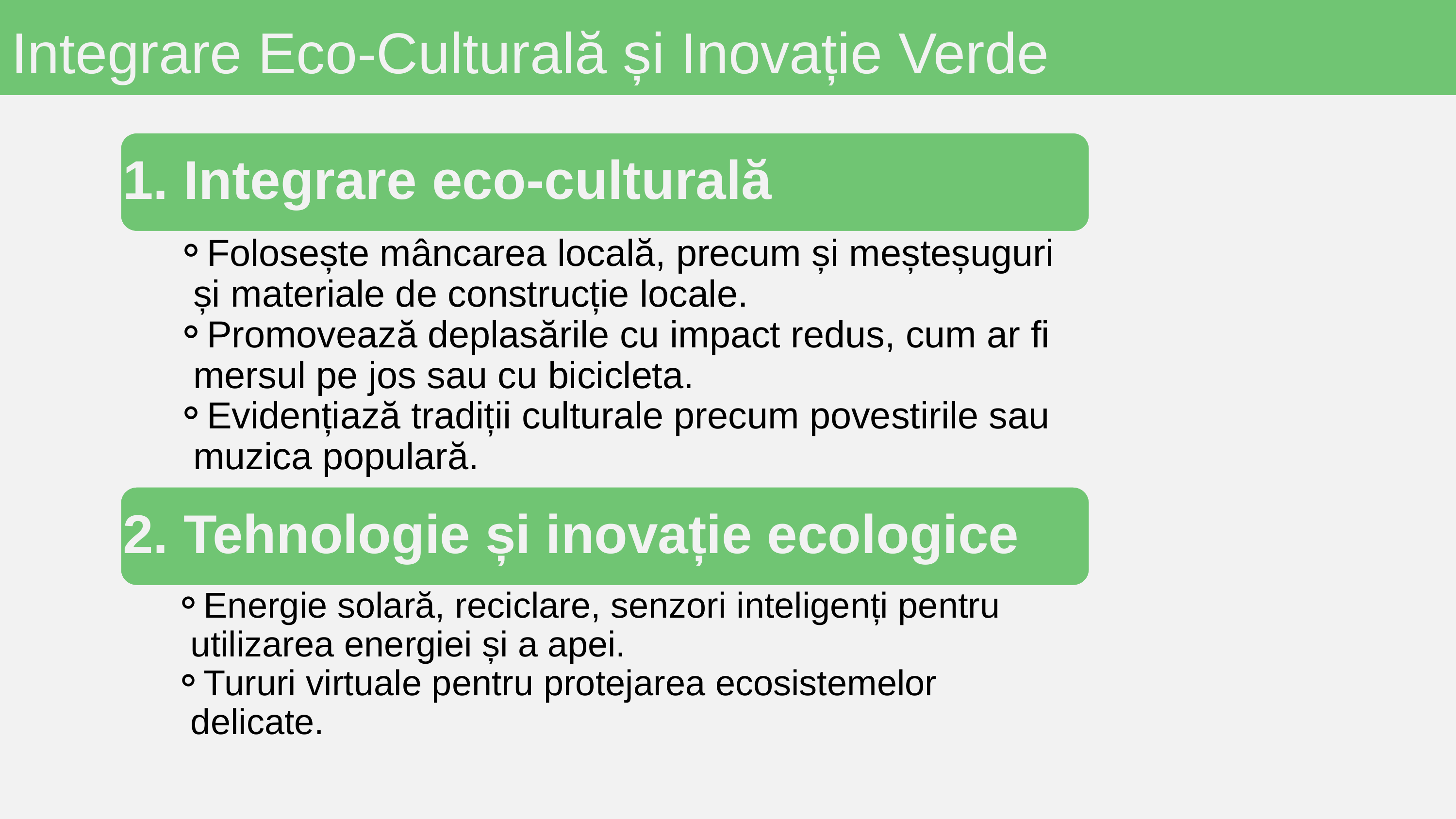

Integrare Eco-Culturală și Inovație Verde

1. Integrare eco-culturală
Folosește mâncarea locală, precum și meșteșuguri și materiale de construcție locale.
Promovează deplasările cu impact redus, cum ar fi mersul pe jos sau cu bicicleta.
Evidențiază tradiții culturale precum povestirile sau muzica populară.

2. Tehnologie și inovație ecologice
Energie solară, reciclare, senzori inteligenți pentru utilizarea energiei și a apei.
Tururi virtuale pentru protejarea ecosistemelor delicate.